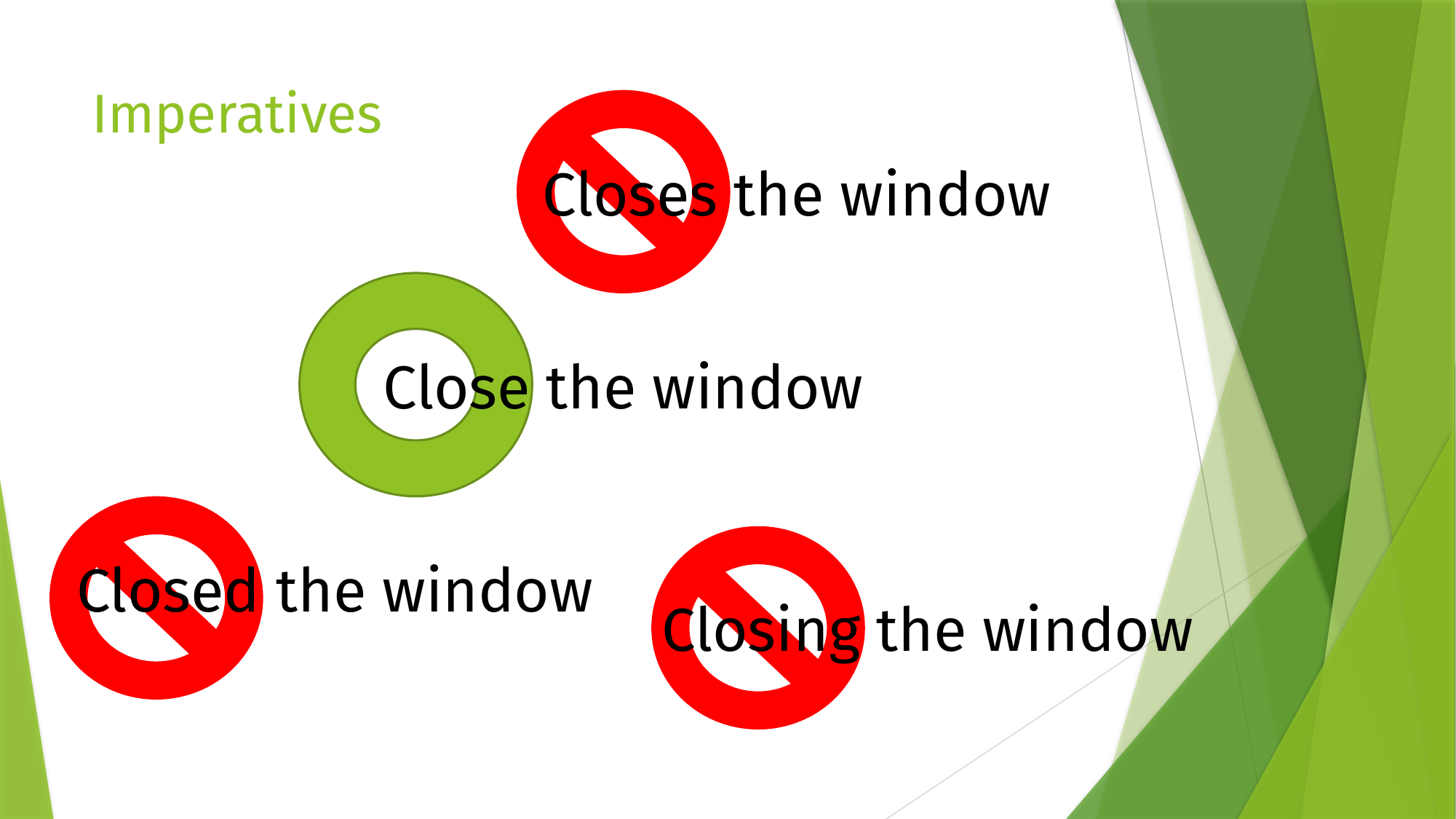

# Imperatives

Closes the window

Close the window

Closed the window
Closing the window